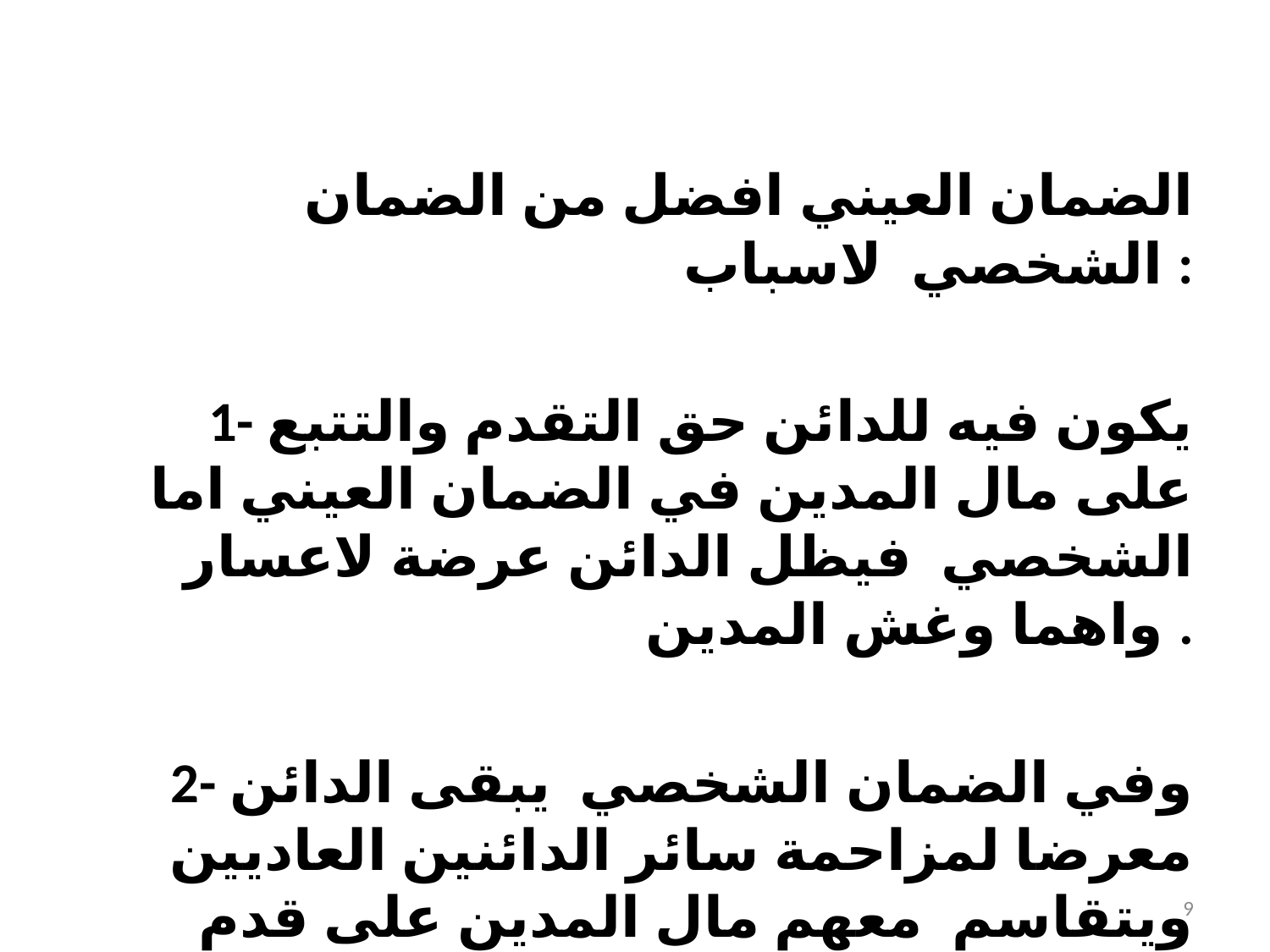

الضمان العيني افضل من الضمان الشخصي  لاسباب :

1- يكون فيه للدائن حق التقدم والتتبع على مال المدين في الضمان العيني اما الشخصي  فيظل الدائن عرضة لاعسار واهما وغش المدين .

2- وفي الضمان الشخصي  يبقى الدائن معرضا لمزاحمة سائر الدائنين العاديين ويتقاسم  معهم مال المدين على قدم المساواة .
9